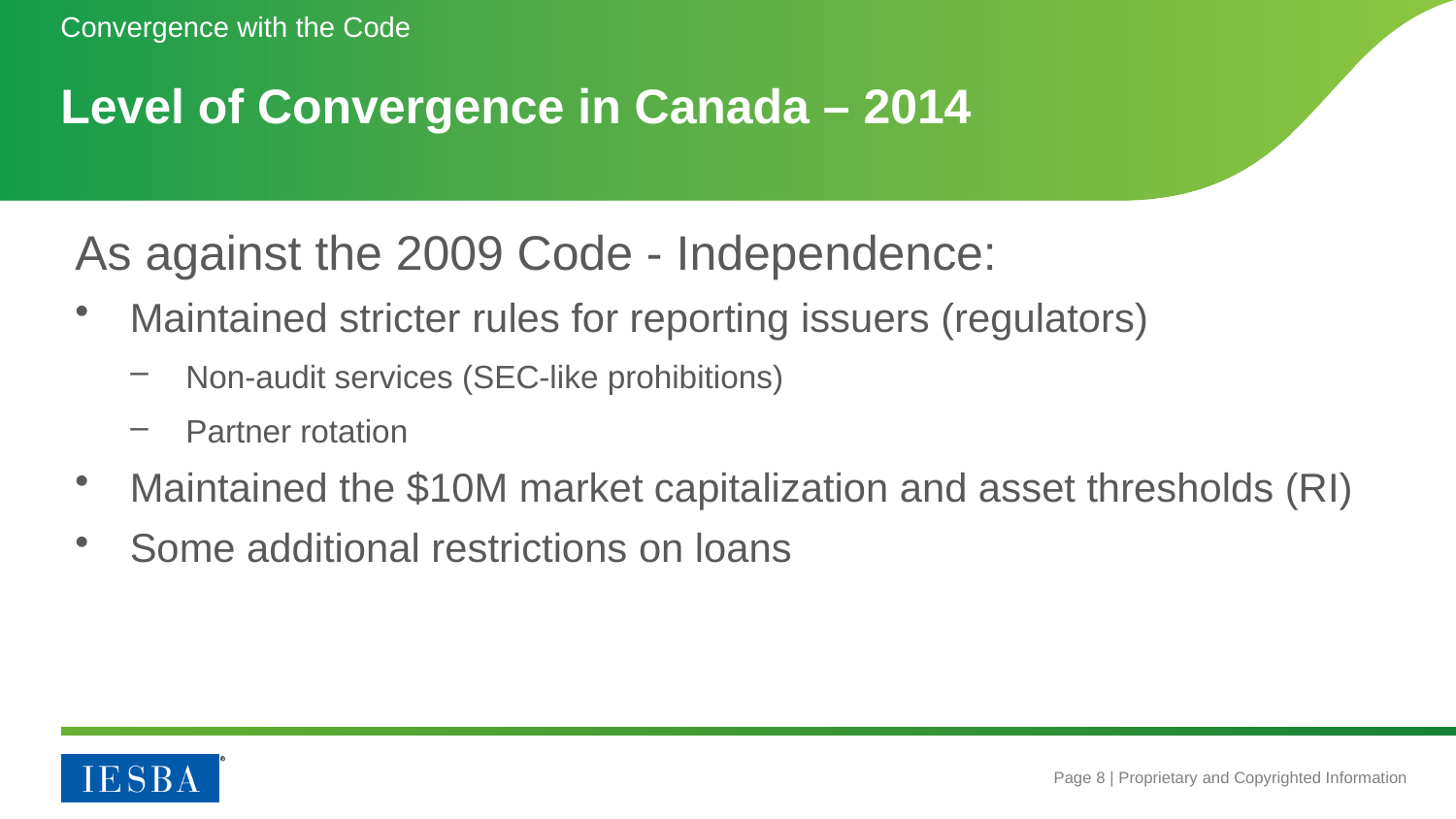

Convergence with the Code

# Level of Convergence in Canada – 2014
As against the 2009 Code - Independence:
Maintained stricter rules for reporting issuers (regulators)
Non-audit services (SEC-like prohibitions)
Partner rotation
Maintained the $10M market capitalization and asset thresholds (RI)
Some additional restrictions on loans